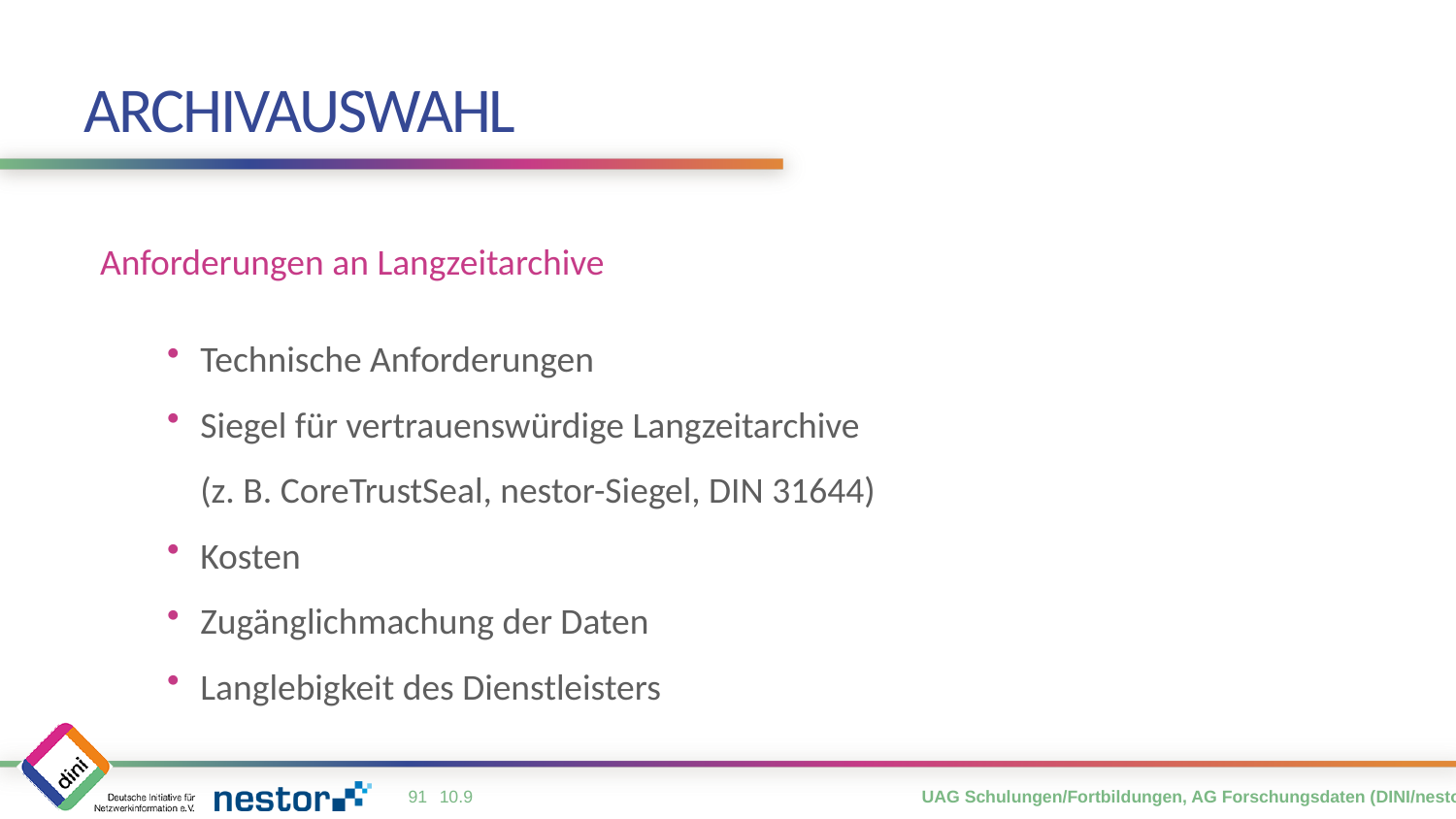

# Archivauswahl
Anforderungen an Langzeitarchive
Technische Anforderungen
Siegel für vertrauenswürdige Langzeitarchive
(z. B. CoreTrustSeal, nestor-Siegel, DIN 31644)
Kosten
Zugänglichmachung der Daten
Langlebigkeit des Dienstleisters
91
10.9